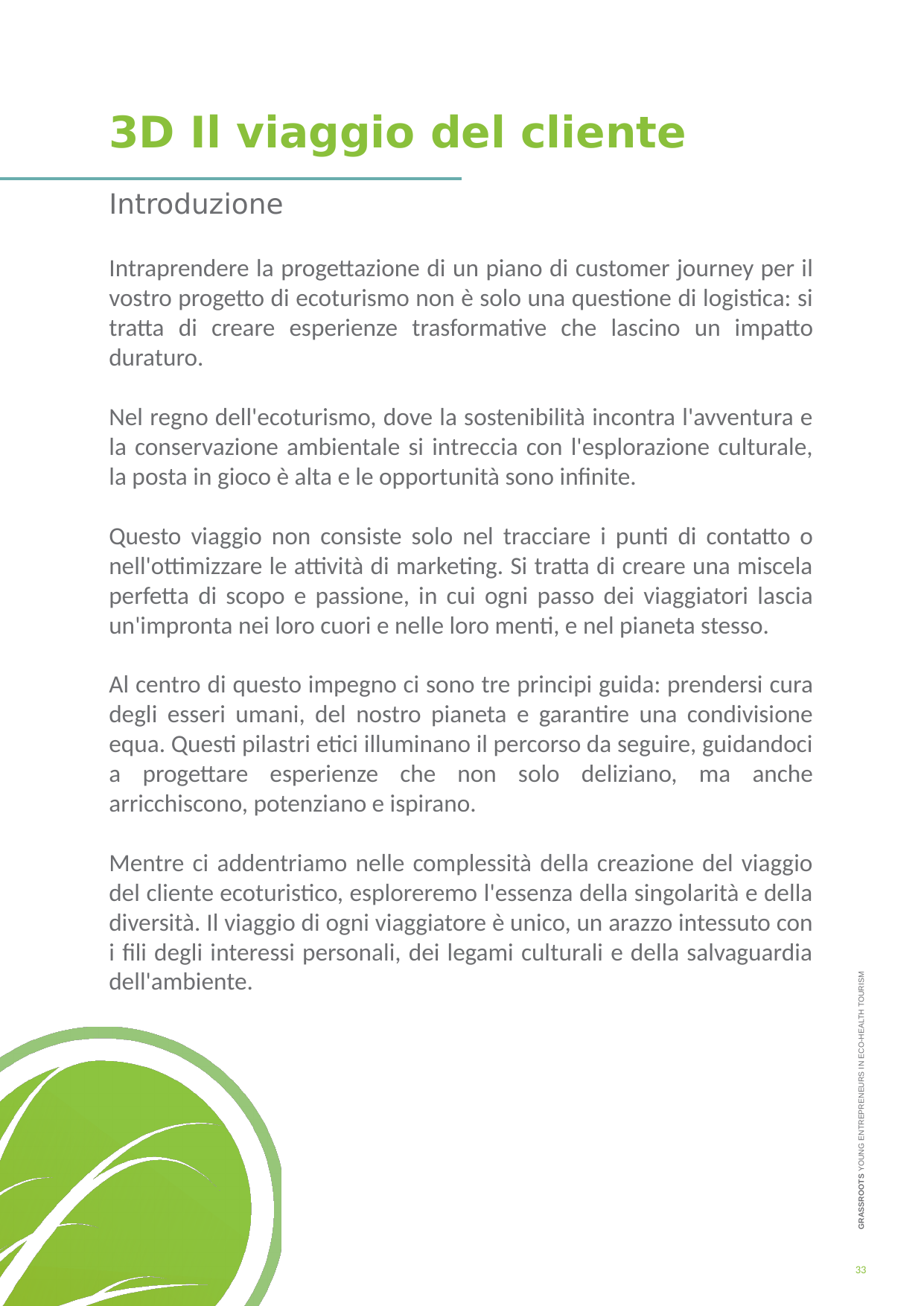

3D Il viaggio del cliente
Introduzione
Intraprendere la progettazione di un piano di customer journey per il vostro progetto di ecoturismo non è solo una questione di logistica: si tratta di creare esperienze trasformative che lascino un impatto duraturo.
Nel regno dell'ecoturismo, dove la sostenibilità incontra l'avventura e la conservazione ambientale si intreccia con l'esplorazione culturale, la posta in gioco è alta e le opportunità sono infinite.
Questo viaggio non consiste solo nel tracciare i punti di contatto o nell'ottimizzare le attività di marketing. Si tratta di creare una miscela perfetta di scopo e passione, in cui ogni passo dei viaggiatori lascia un'impronta nei loro cuori e nelle loro menti, e nel pianeta stesso.
Al centro di questo impegno ci sono tre principi guida: prendersi cura degli esseri umani, del nostro pianeta e garantire una condivisione equa. Questi pilastri etici illuminano il percorso da seguire, guidandoci a progettare esperienze che non solo deliziano, ma anche arricchiscono, potenziano e ispirano.
Mentre ci addentriamo nelle complessità della creazione del viaggio del cliente ecoturistico, esploreremo l'essenza della singolarità e della diversità. Il viaggio di ogni viaggiatore è unico, un arazzo intessuto con i fili degli interessi personali, dei legami culturali e della salvaguardia dell'ambiente.

33